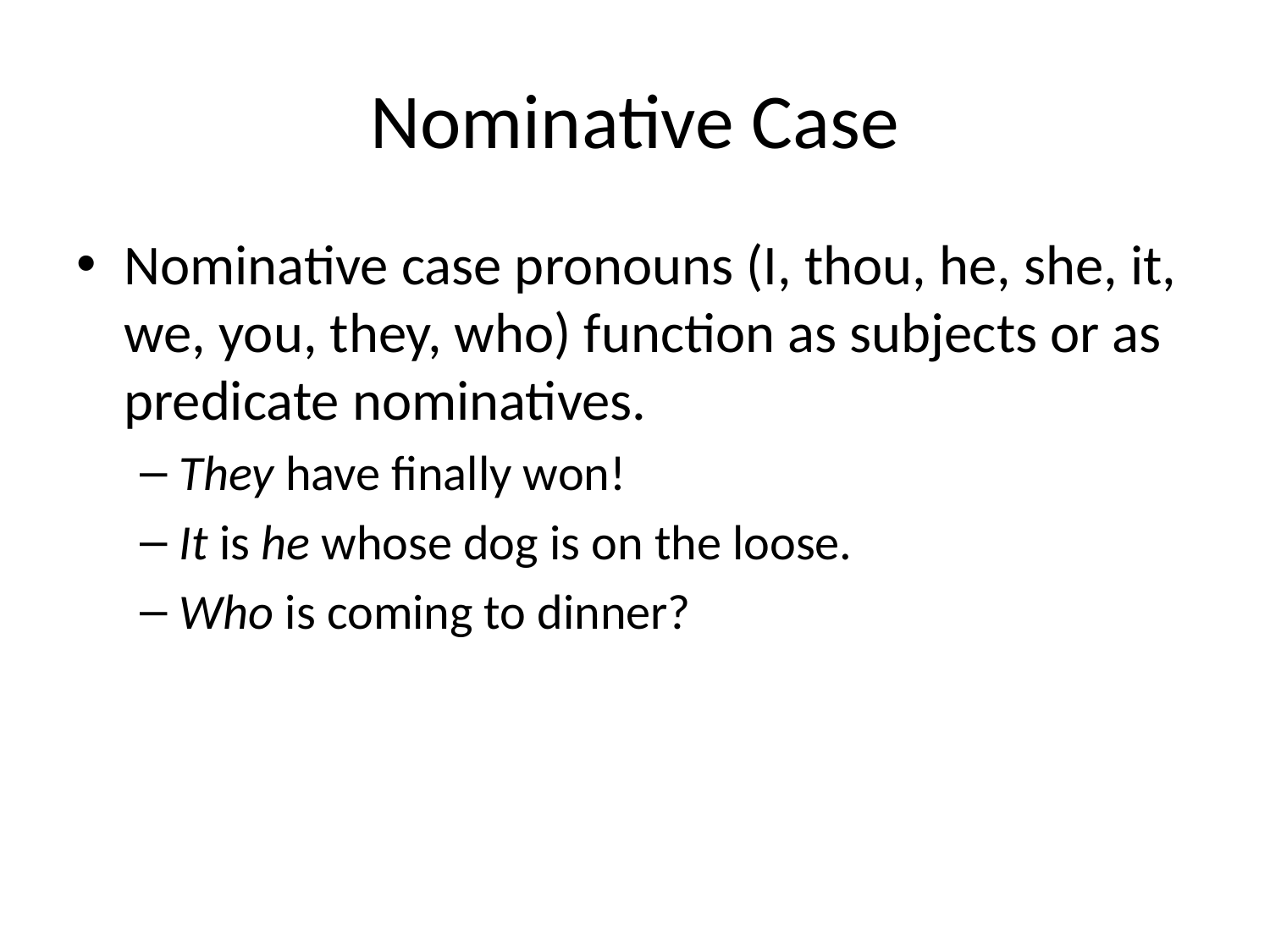

# Nominative Case
Nominative case pronouns (I, thou, he, she, it, we, you, they, who) function as subjects or as predicate nominatives.
They have finally won!
It is he whose dog is on the loose.
Who is coming to dinner?